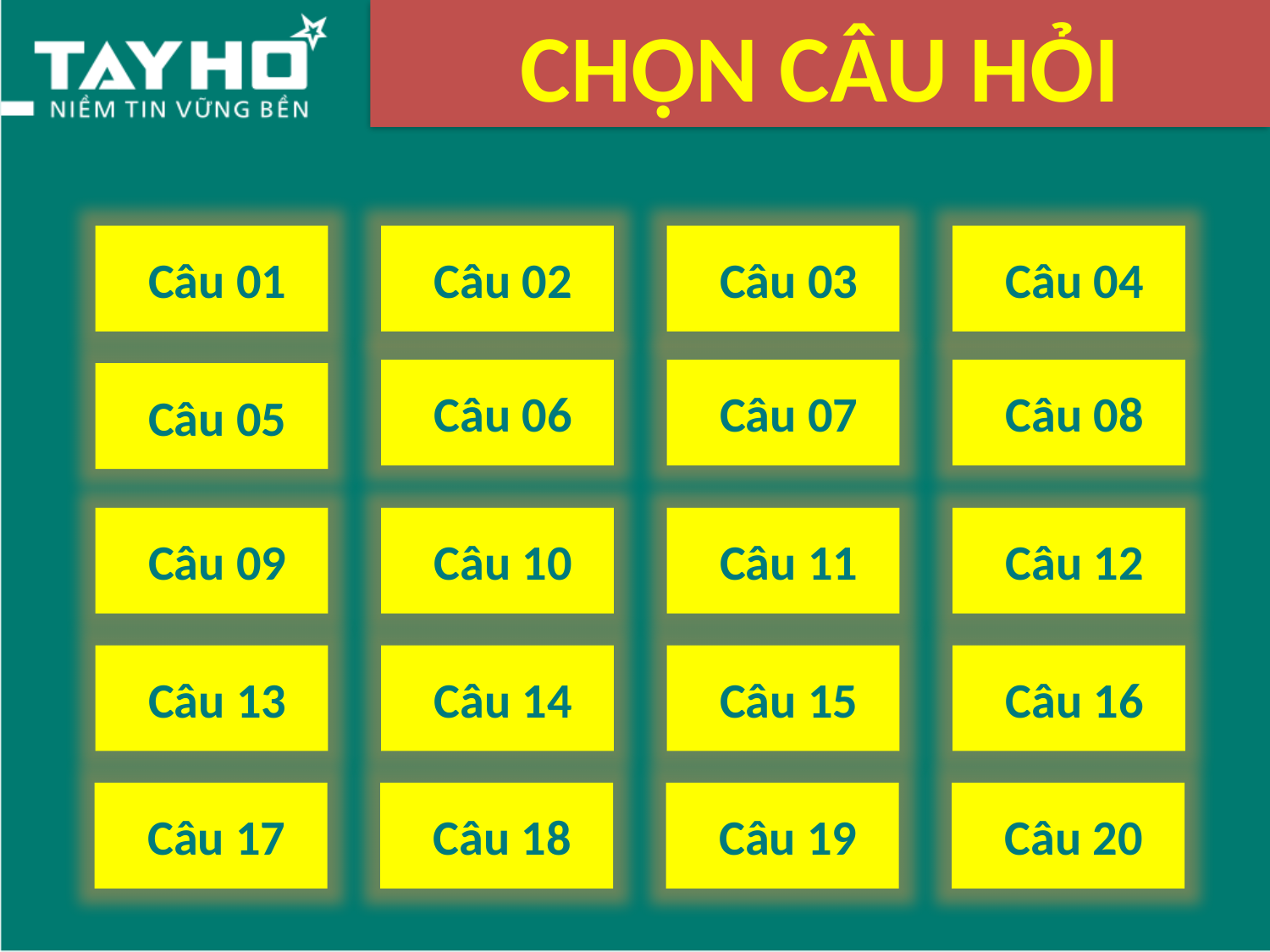

CHỌN CÂU HỎI
 Câu 01
 Câu 02
 Câu 03
 Câu 04
 Câu 06
 Câu 07
 Câu 08
 Câu 05
 Câu 09
 Câu 10
 Câu 11
 Câu 12
 Câu 13
 Câu 14
 Câu 15
 Câu 16
 Câu 17
 Câu 18
 Câu 19
 Câu 20